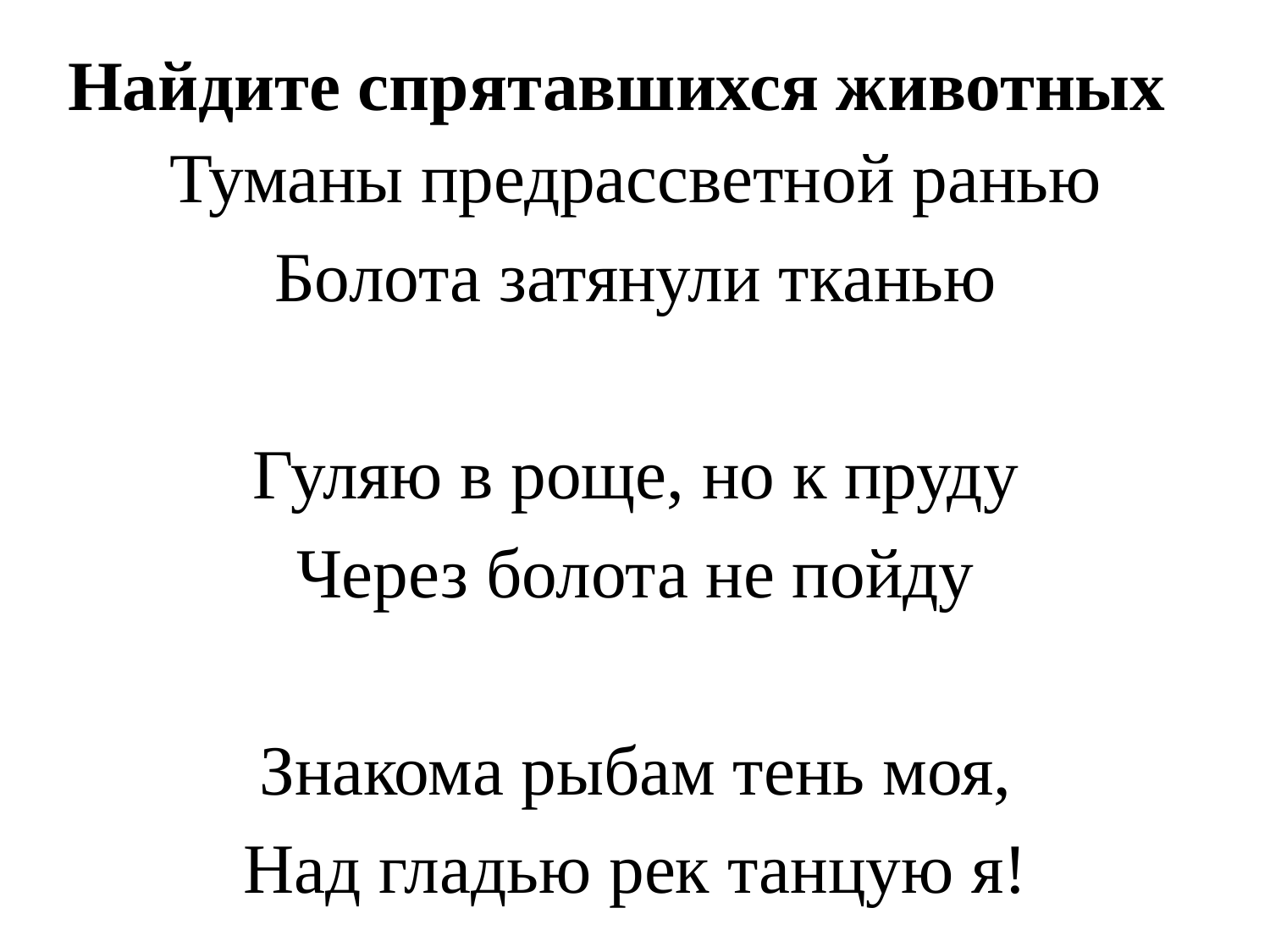

# Найдите спрятавшихся животных
Туманы предрассветной ранью
Болота затянули тканью

Гуляю в роще, но к пруду
Через болота не пойду

Знакома рыбам тень моя,
Над гладью рек танцую я!